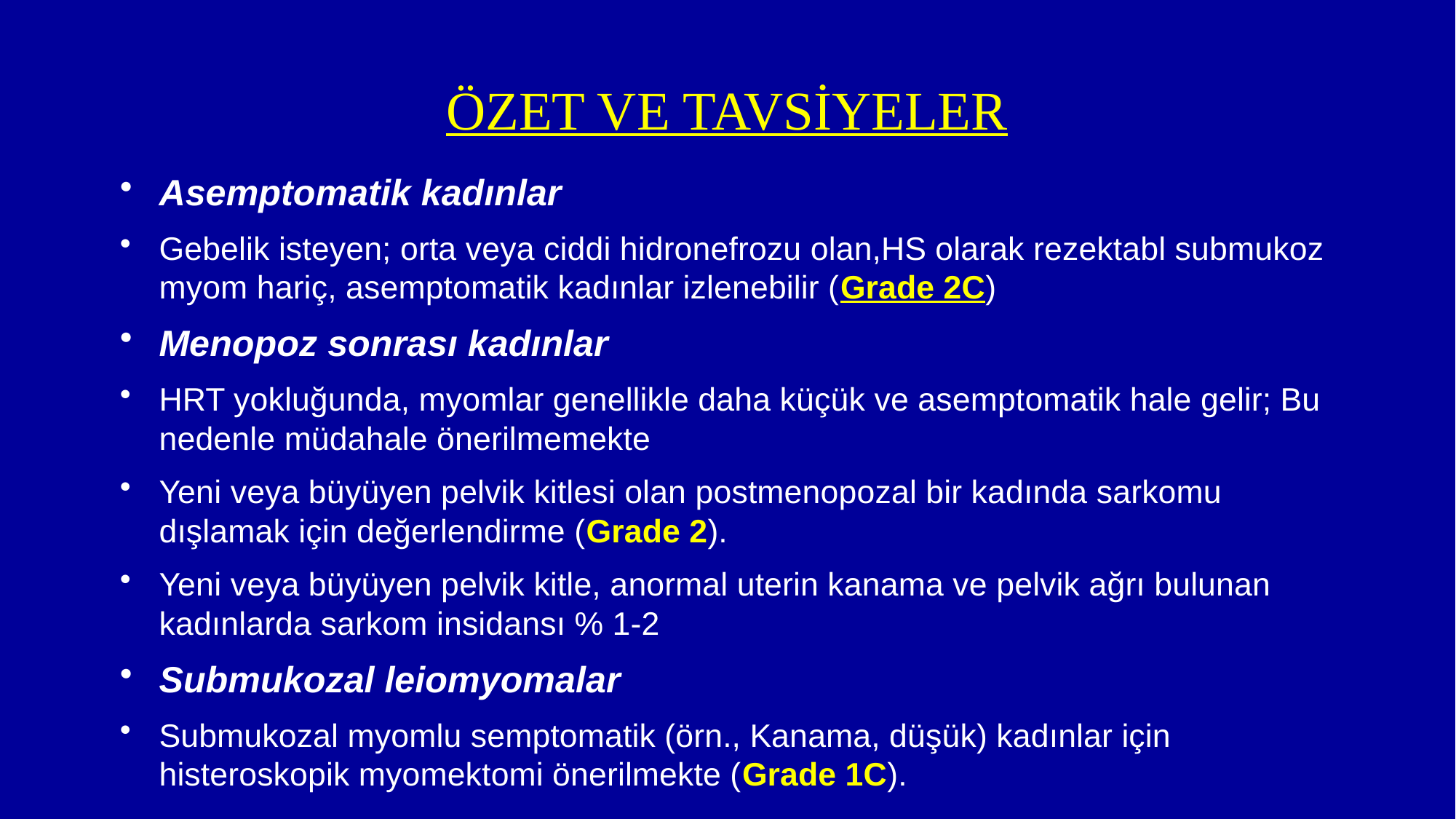

# ÖZET VE TAVSİYELER
Asemptomatik kadınlar
Gebelik isteyen; orta veya ciddi hidronefrozu olan,HS olarak rezektabl submukoz myom hariç, asemptomatik kadınlar izlenebilir (Grade 2C)
Menopoz sonrası kadınlar
HRT yokluğunda, myomlar genellikle daha küçük ve asemptomatik hale gelir; Bu nedenle müdahale önerilmemekte
Yeni veya büyüyen pelvik kitlesi olan postmenopozal bir kadında sarkomu dışlamak için değerlendirme (Grade 2).
Yeni veya büyüyen pelvik kitle, anormal uterin kanama ve pelvik ağrı bulunan kadınlarda sarkom insidansı % 1-2
Submukozal leiomyomalar
Submukozal myomlu semptomatik (örn., Kanama, düşük) kadınlar için histeroskopik myomektomi önerilmekte (Grade 1C).